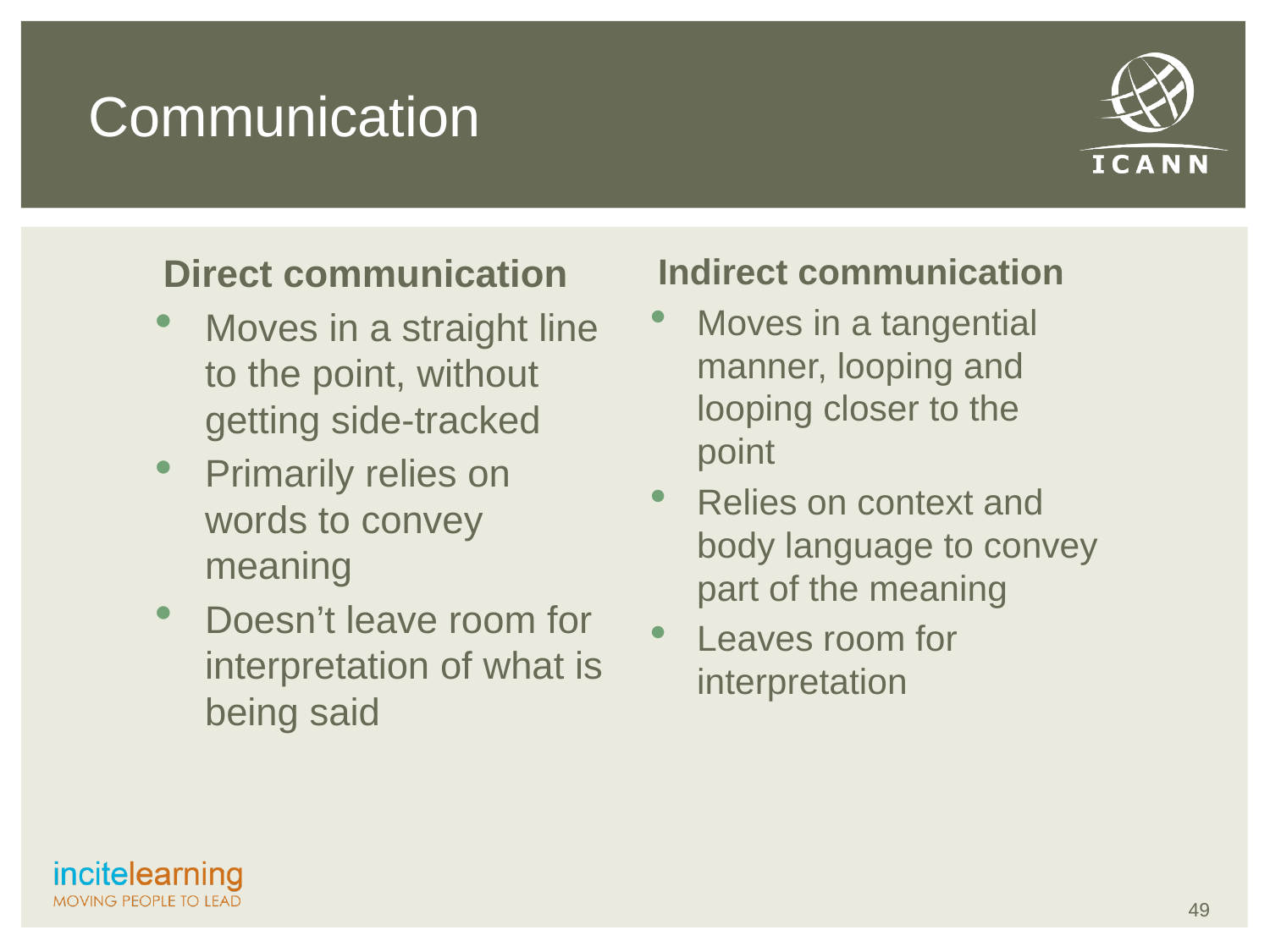

Communication
Direct communication
Moves in a straight line to the point, without getting side-tracked
Primarily relies on words to convey meaning
Doesn’t leave room for interpretation of what is being said
Indirect communication
Moves in a tangential manner, looping and looping closer to the point
Relies on context and body language to convey part of the meaning
Leaves room for interpretation

49